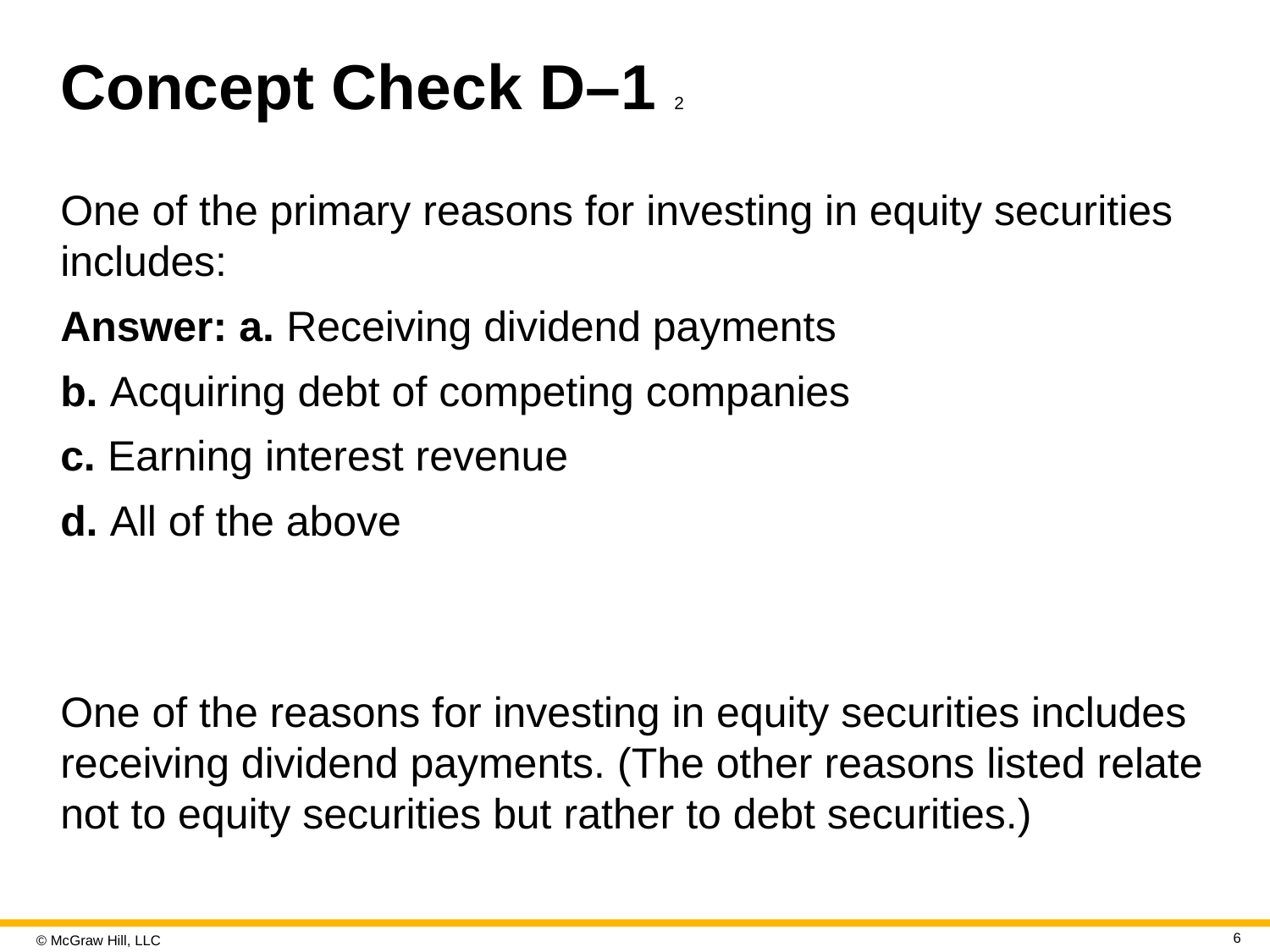

# Concept Check D–1 2
One of the primary reasons for investing in equity securities includes:
Answer: a. Receiving dividend payments
b. Acquiring debt of competing companies
c. Earning interest revenue
d. All of the above
One of the reasons for investing in equity securities includes receiving dividend payments. (The other reasons listed relate not to equity securities but rather to debt securities.)
6